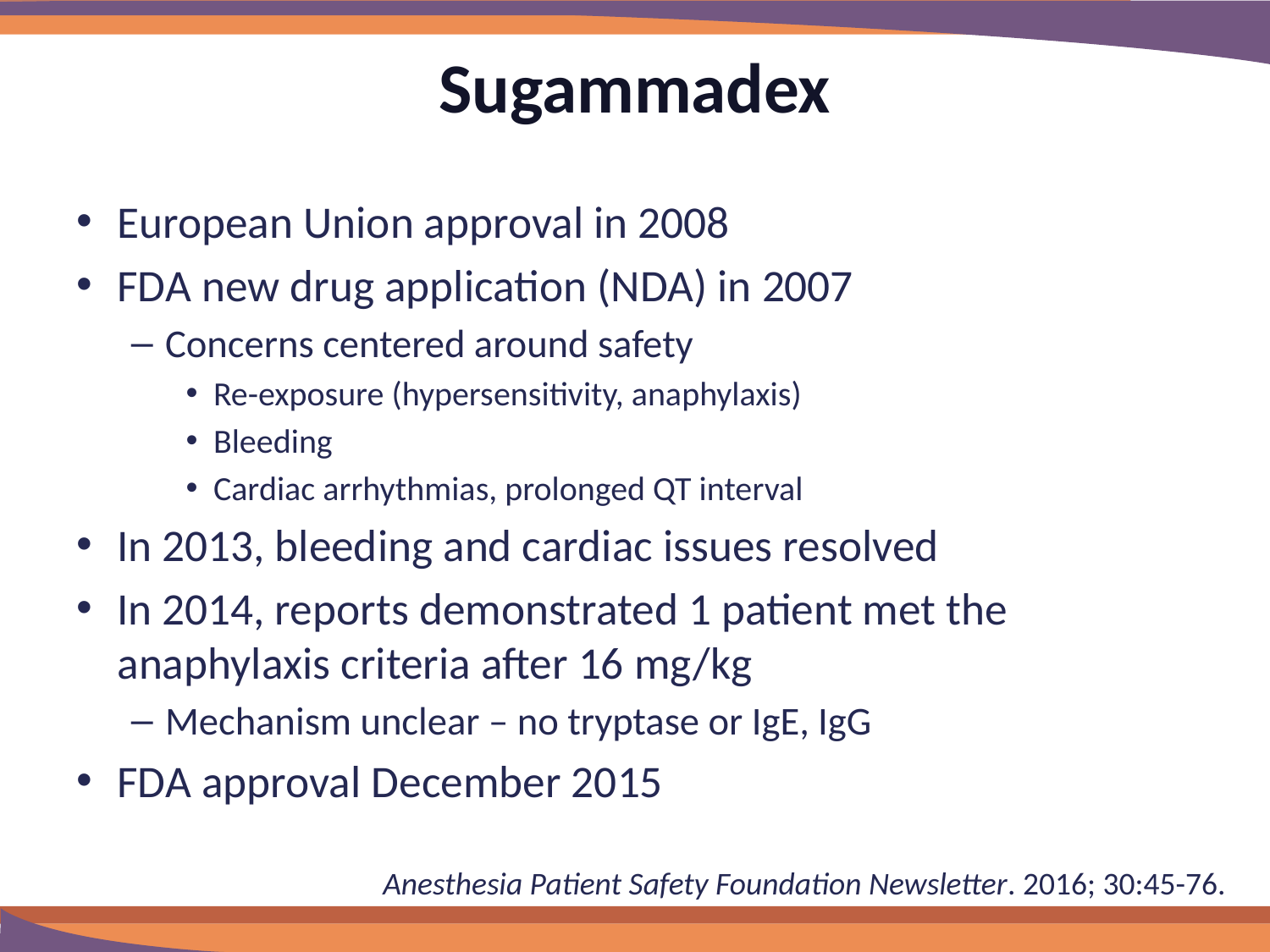

# Sugammadex
European Union approval in 2008
FDA new drug application (NDA) in 2007
Concerns centered around safety
Re-exposure (hypersensitivity, anaphylaxis)
Bleeding
Cardiac arrhythmias, prolonged QT interval
In 2013, bleeding and cardiac issues resolved
In 2014, reports demonstrated 1 patient met the anaphylaxis criteria after 16 mg/kg
Mechanism unclear – no tryptase or IgE, IgG
FDA approval December 2015

Anesthesia Patient Safety Foundation Newsletter. 2016; 30:45-76.